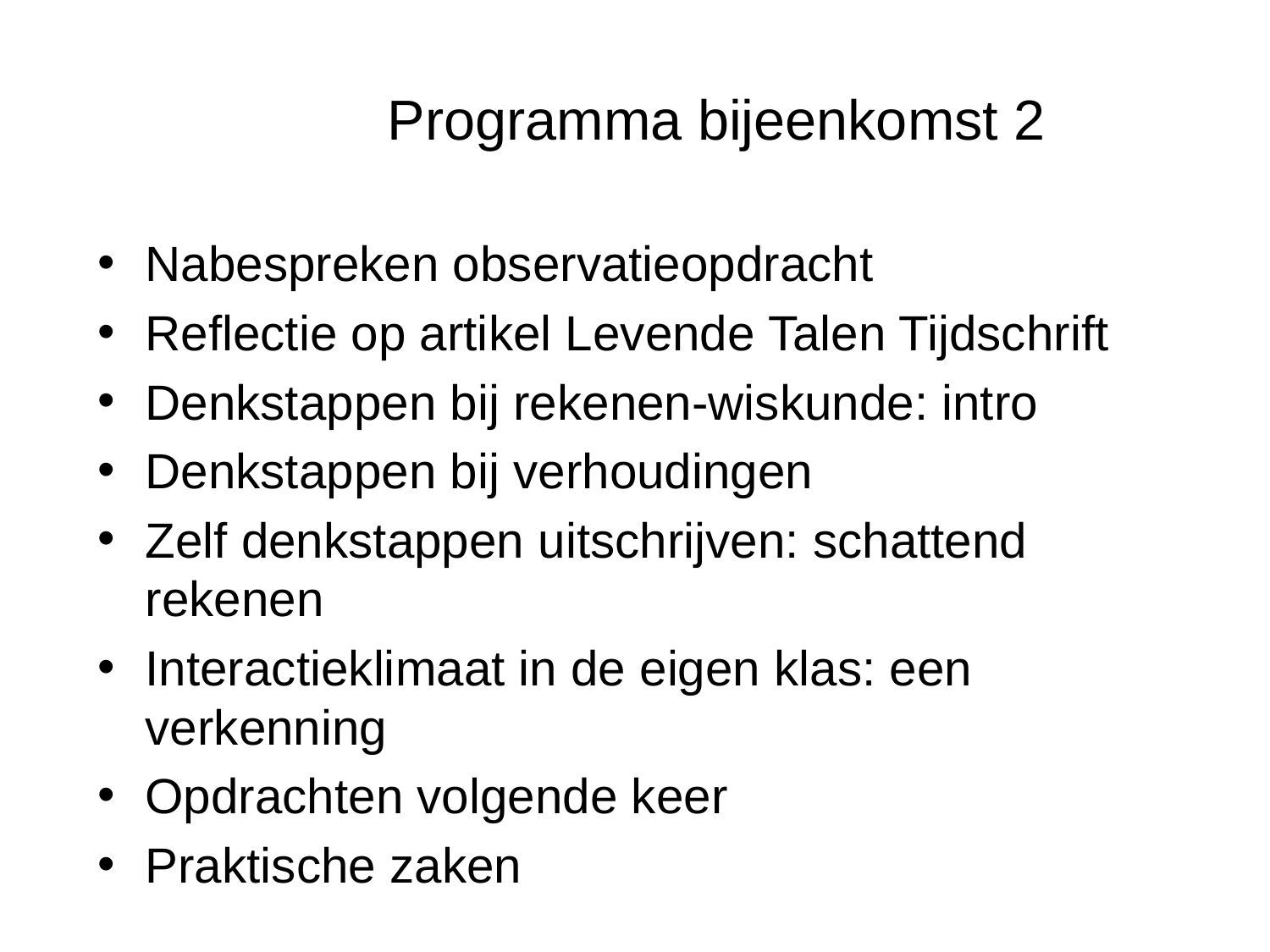

# Programma bijeenkomst 2
Nabespreken observatieopdracht
Reflectie op artikel Levende Talen Tijdschrift
Denkstappen bij rekenen-wiskunde: intro
Denkstappen bij verhoudingen
Zelf denkstappen uitschrijven: schattend rekenen
Interactieklimaat in de eigen klas: een verkenning
Opdrachten volgende keer
Praktische zaken